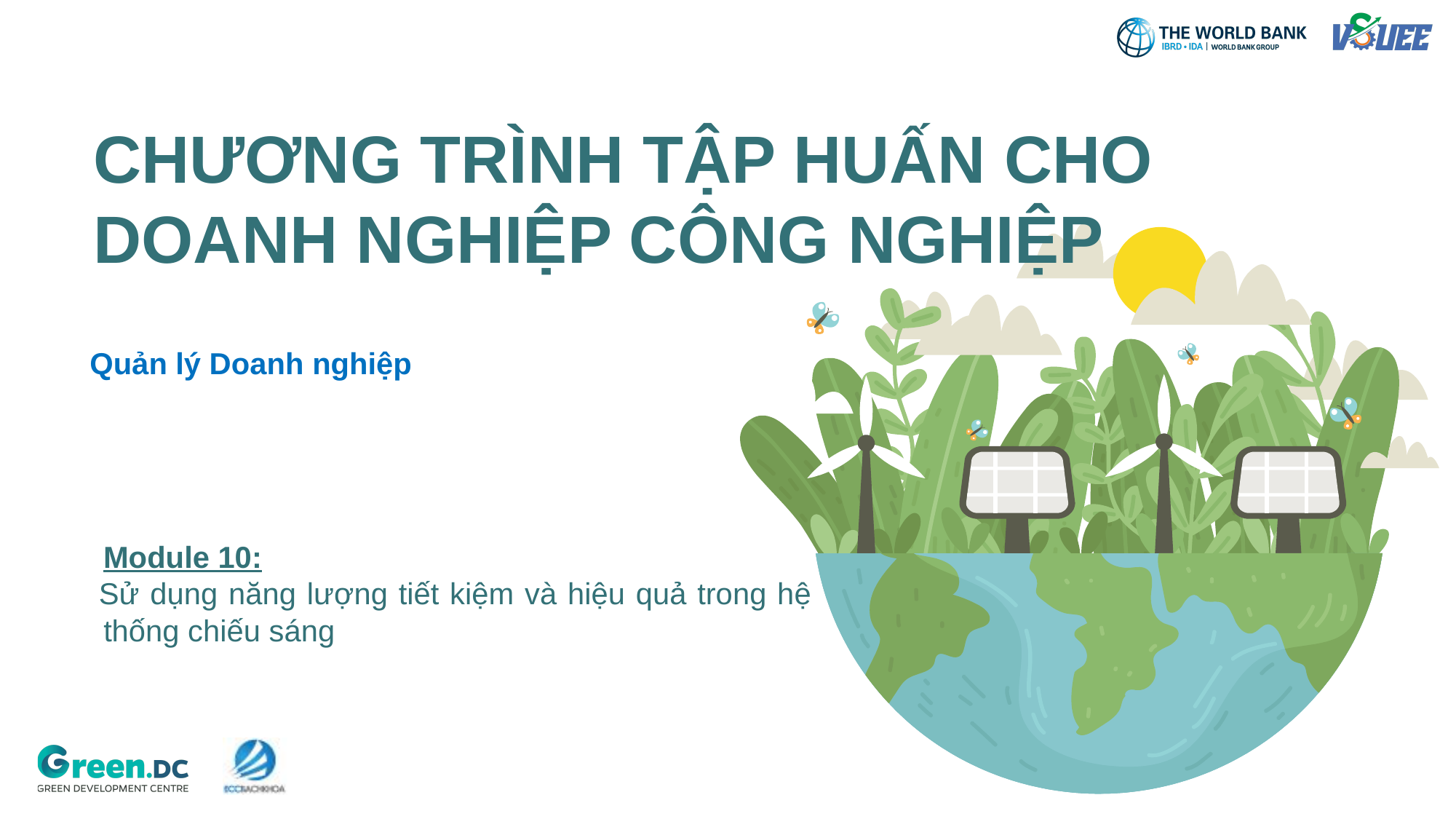

# CHƯƠNG TRÌNH TẬP HUẤN CHO DOANH NGHIỆP CÔNG NGHIỆP

Quản lý Doanh nghiệp
Module 10:
Sử dụng năng lượng tiết kiệm và hiệu quả trong hệ thống chiếu sáng